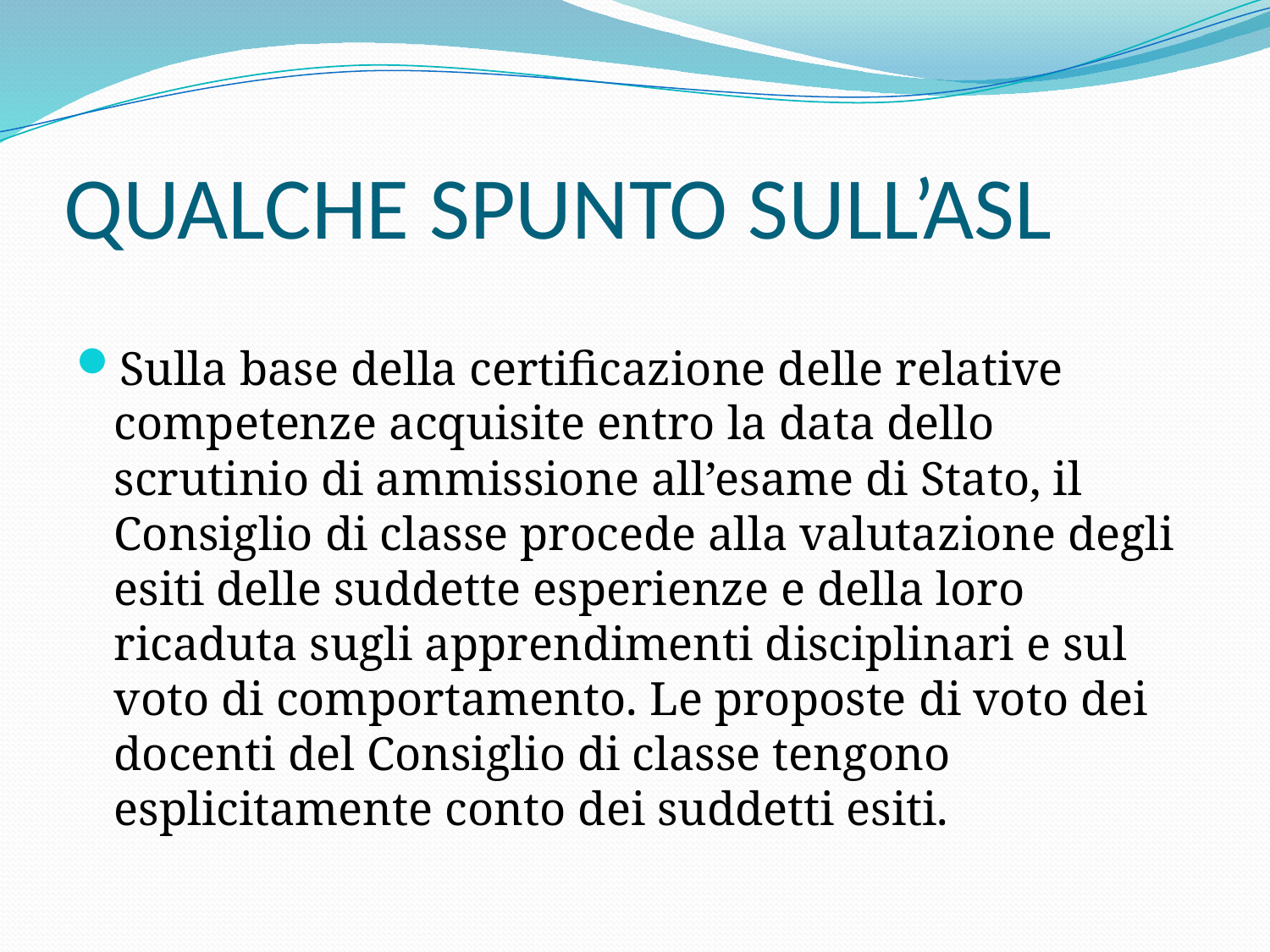

# QUALCHE SPUNTO SULL’ASL

Sulla base della certificazione delle relative competenze acquisite entro la data dello scrutinio di ammissione all’esame di Stato, il Consiglio di classe procede alla valutazione degli esiti delle suddette esperienze e della loro ricaduta sugli apprendimenti disciplinari e sul voto di comportamento. Le proposte di voto dei docenti del Consiglio di classe tengono esplicitamente conto dei suddetti esiti.